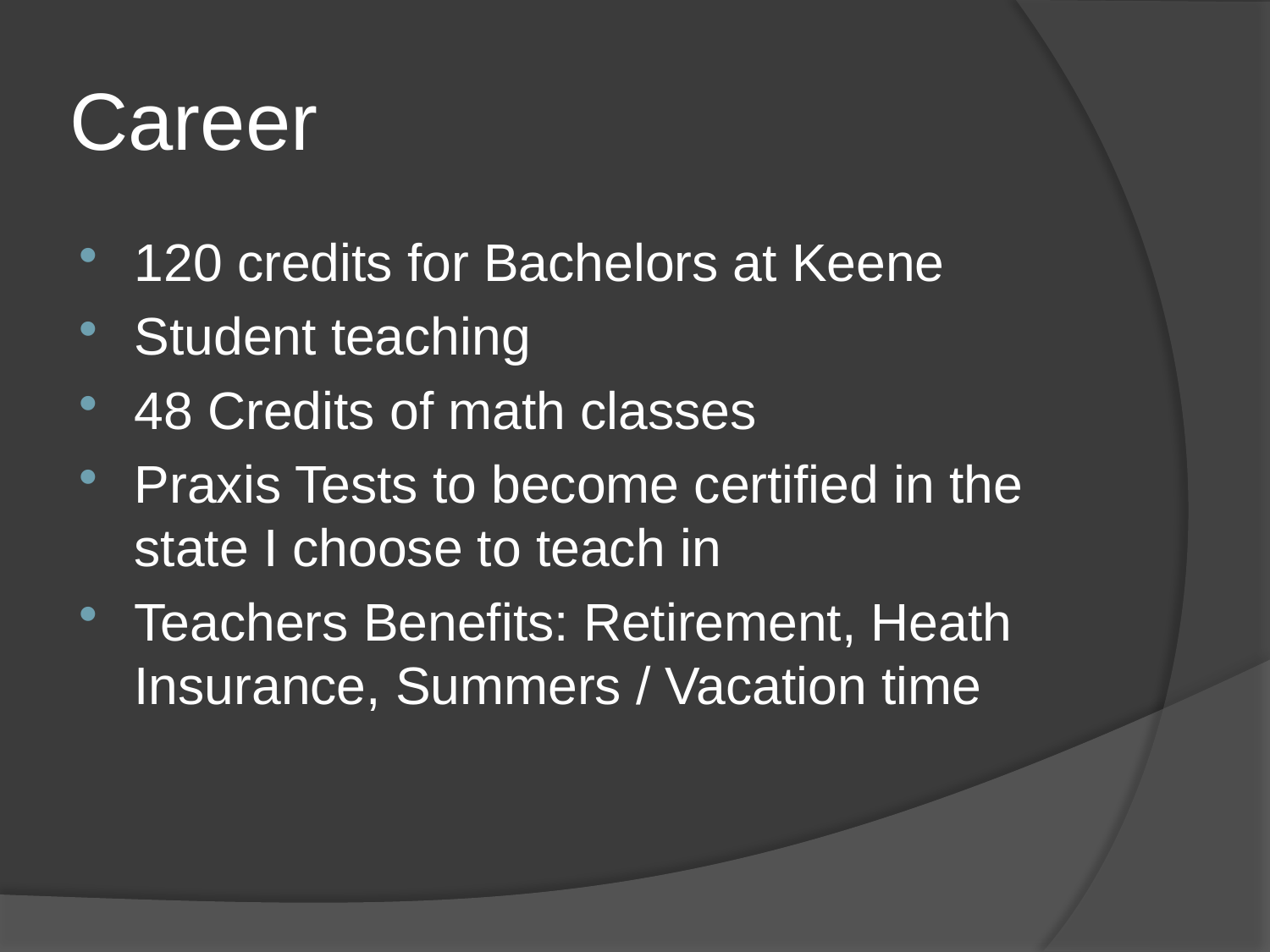

# Career
120 credits for Bachelors at Keene
Student teaching
48 Credits of math classes
Praxis Tests to become certified in the state I choose to teach in
Teachers Benefits: Retirement, Heath Insurance, Summers / Vacation time